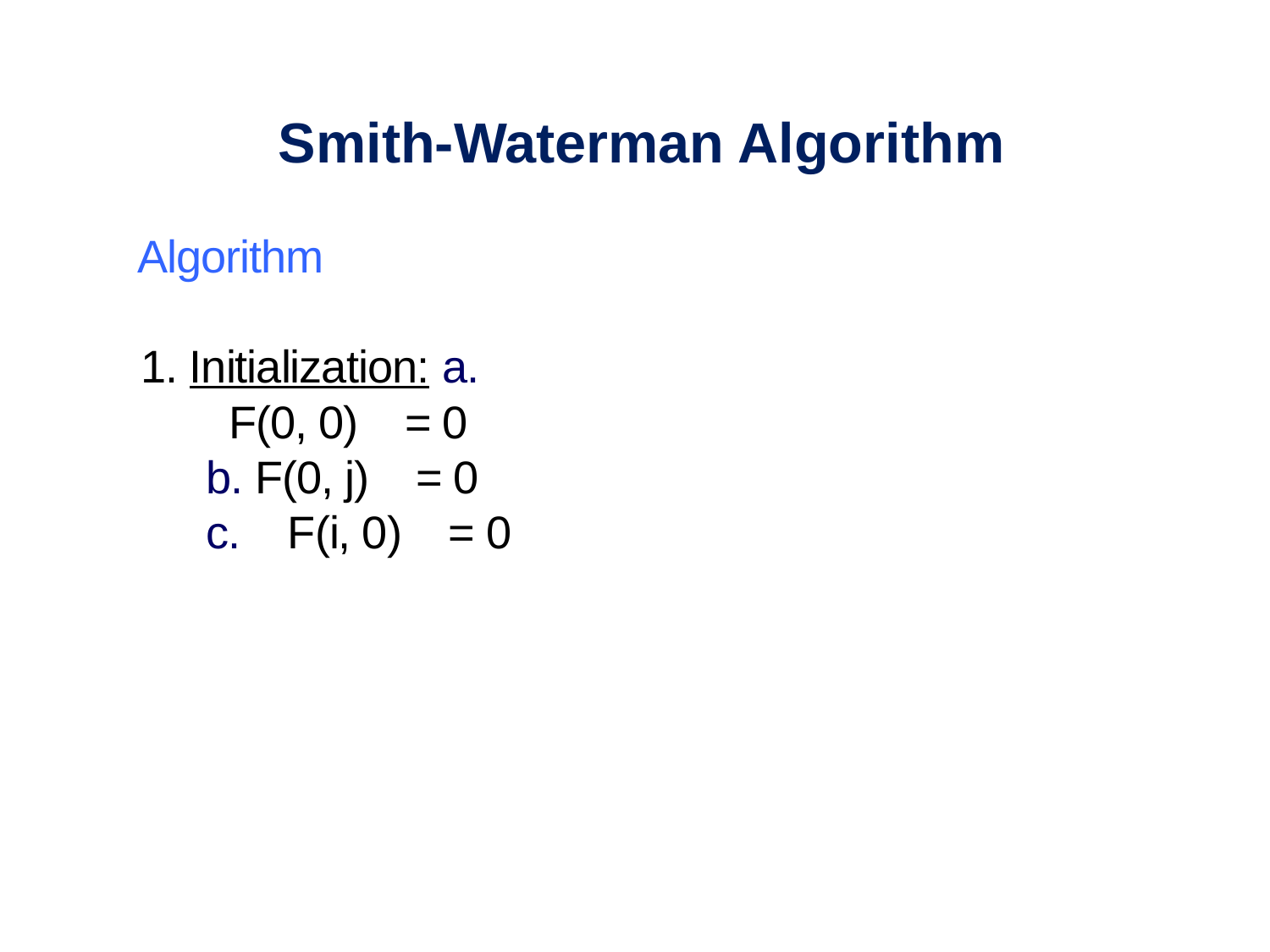

Smith-Waterman Algorithm
Algorithm
1. Initialization: a. F(0, 0)    = 0
b. F(0, j)    = 0
c.    F(i, 0)    = 0